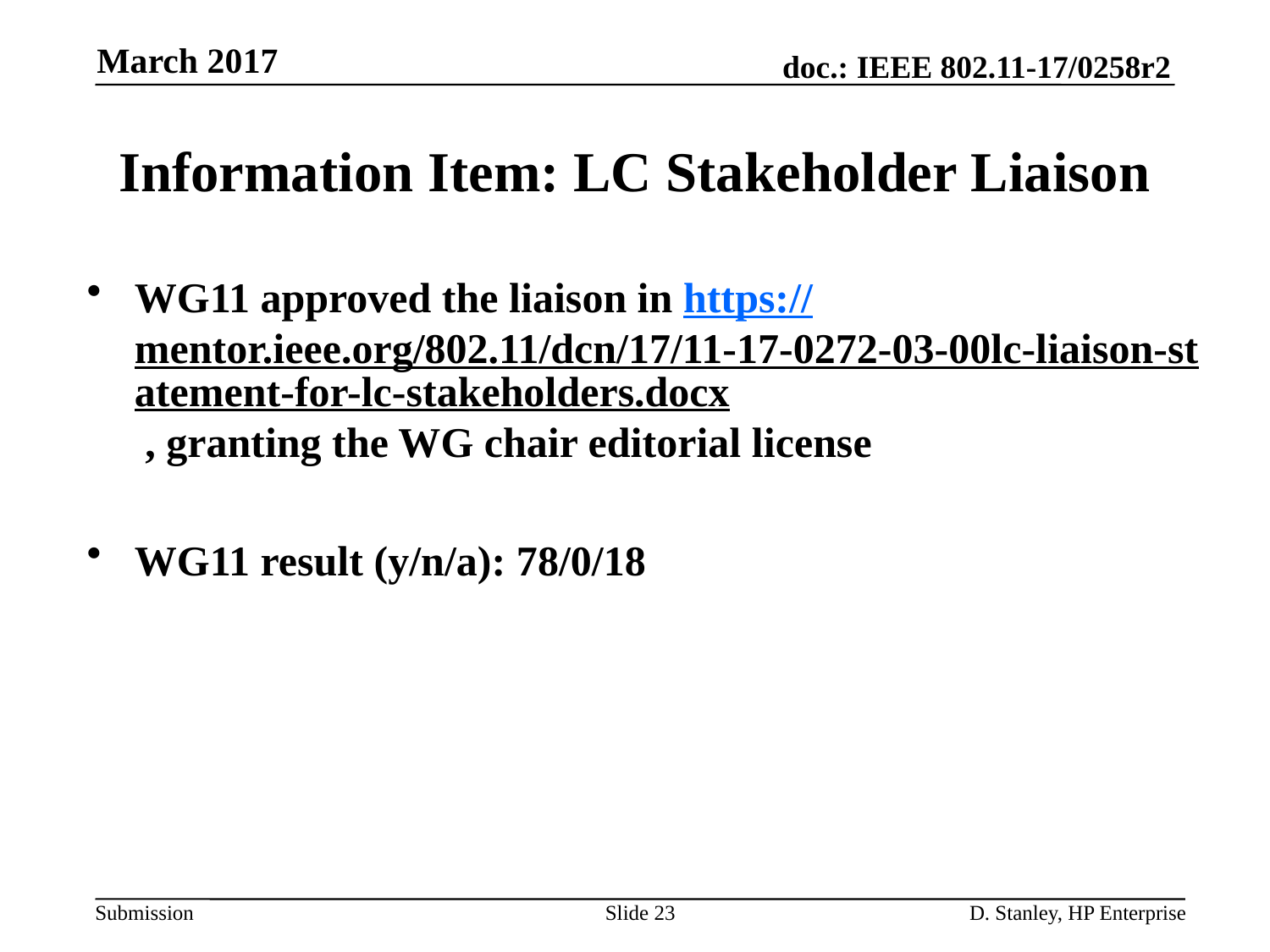

March 2017
# Information Item: LC Stakeholder Liaison
WG11 approved the liaison in https://mentor.ieee.org/802.11/dcn/17/11-17-0272-03-00lc-liaison-statement-for-lc-stakeholders.docx , granting the WG chair editorial license

WG11 result (y/n/a): 78/0/18

Slide 23
D. Stanley, HP Enterprise